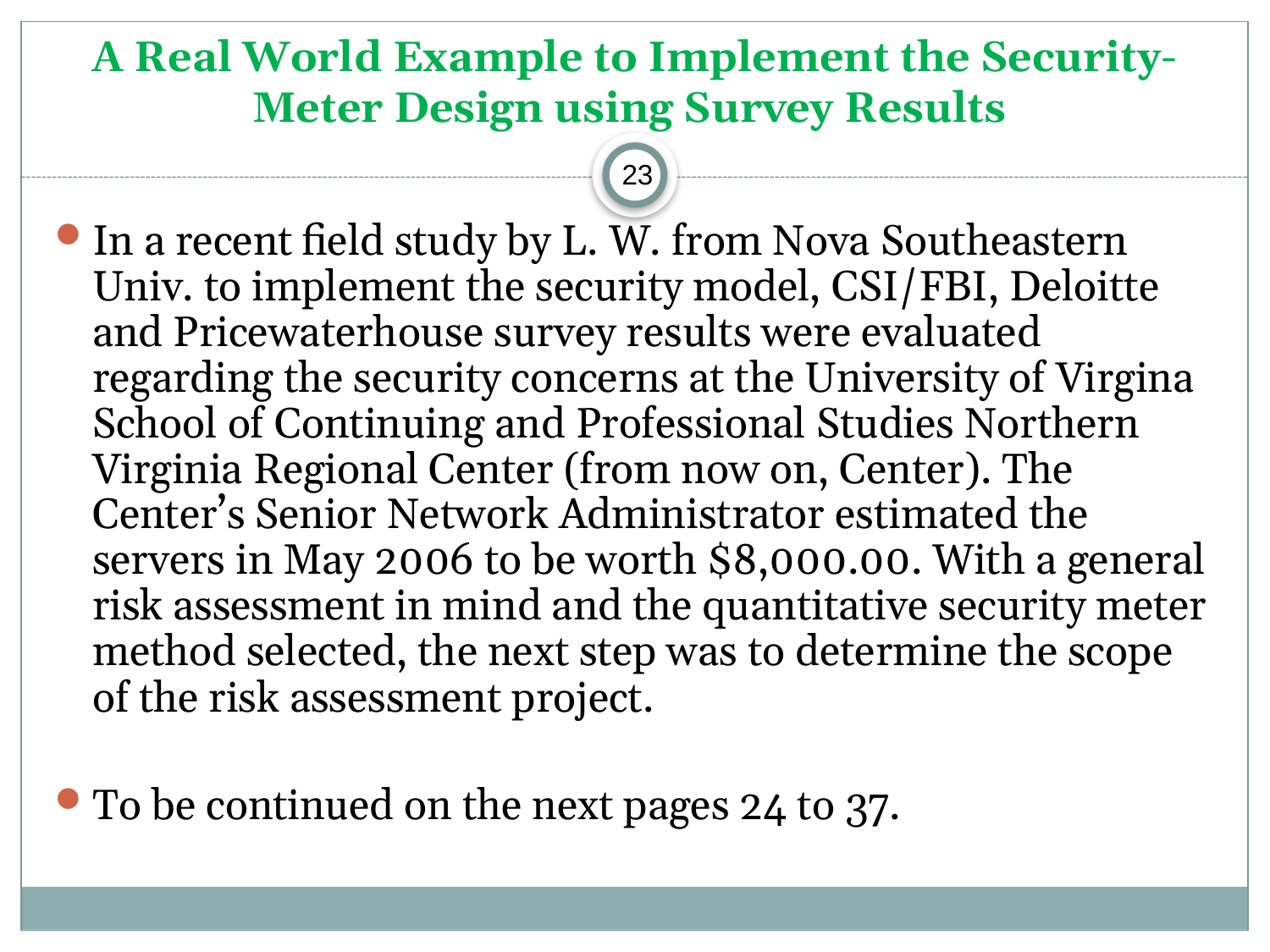

# A Real World Example to Implement the Security-Meter Design using Survey Results
23
In a recent field study by L. W. from Nova Southeastern Univ. to implement the security model, CSI/FBI, Deloitte and Pricewaterhouse survey results were evaluated regarding the security concerns at the University of Virgina School of Continuing and Professional Studies Northern Virginia Regional Center (from now on, Center). The Center’s Senior Network Administrator estimated the servers in May 2006 to be worth $8,000.00. With a general risk assessment in mind and the quantitative security meter method selected, the next step was to determine the scope of the risk assessment project.

To be continued on the next pages 24 to 37.